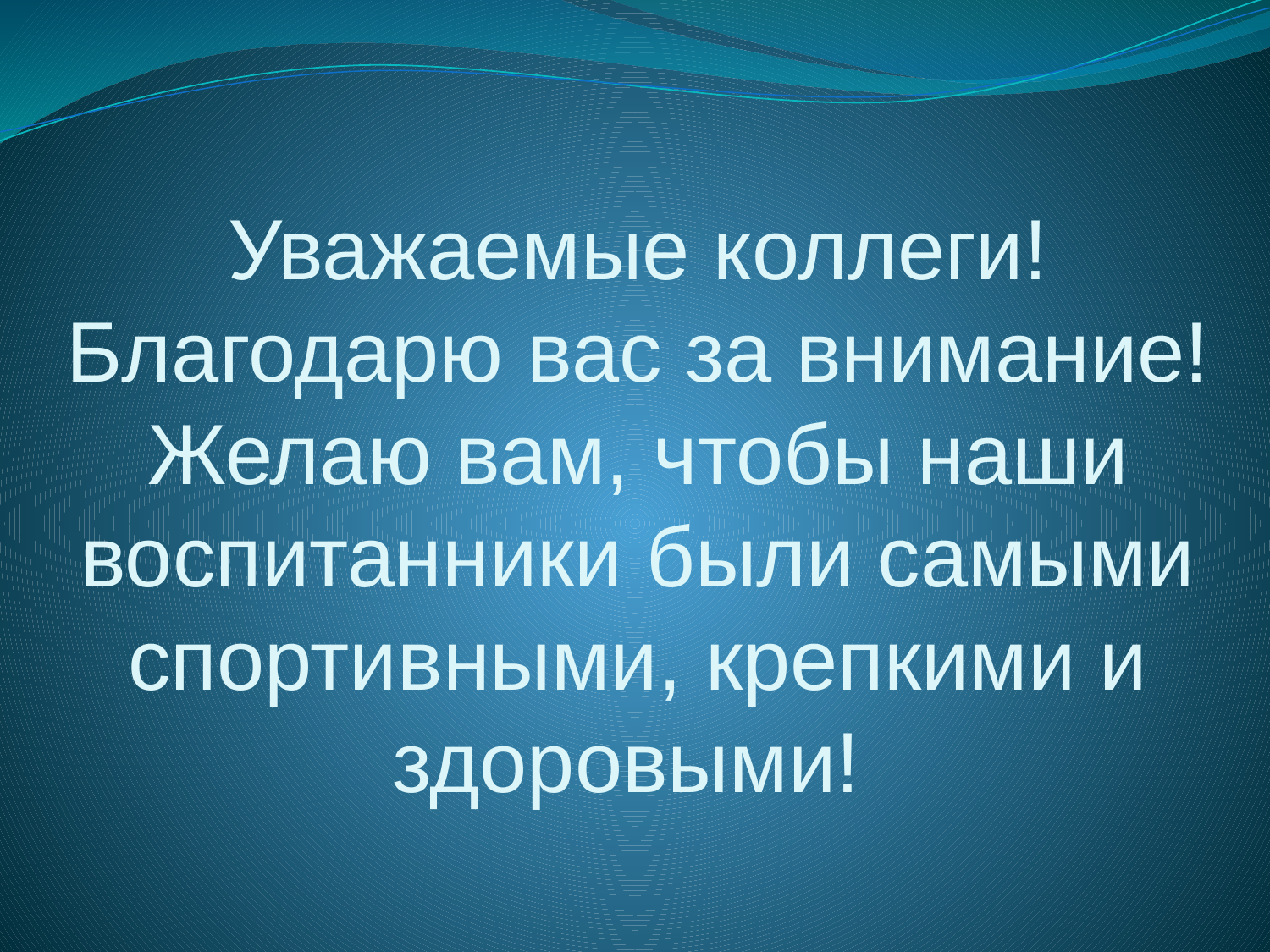

# Уважаемые коллеги! Благодарю вас за внимание! Желаю вам, чтобы наши воспитанники были самыми спортивными, крепкими и здоровыми!